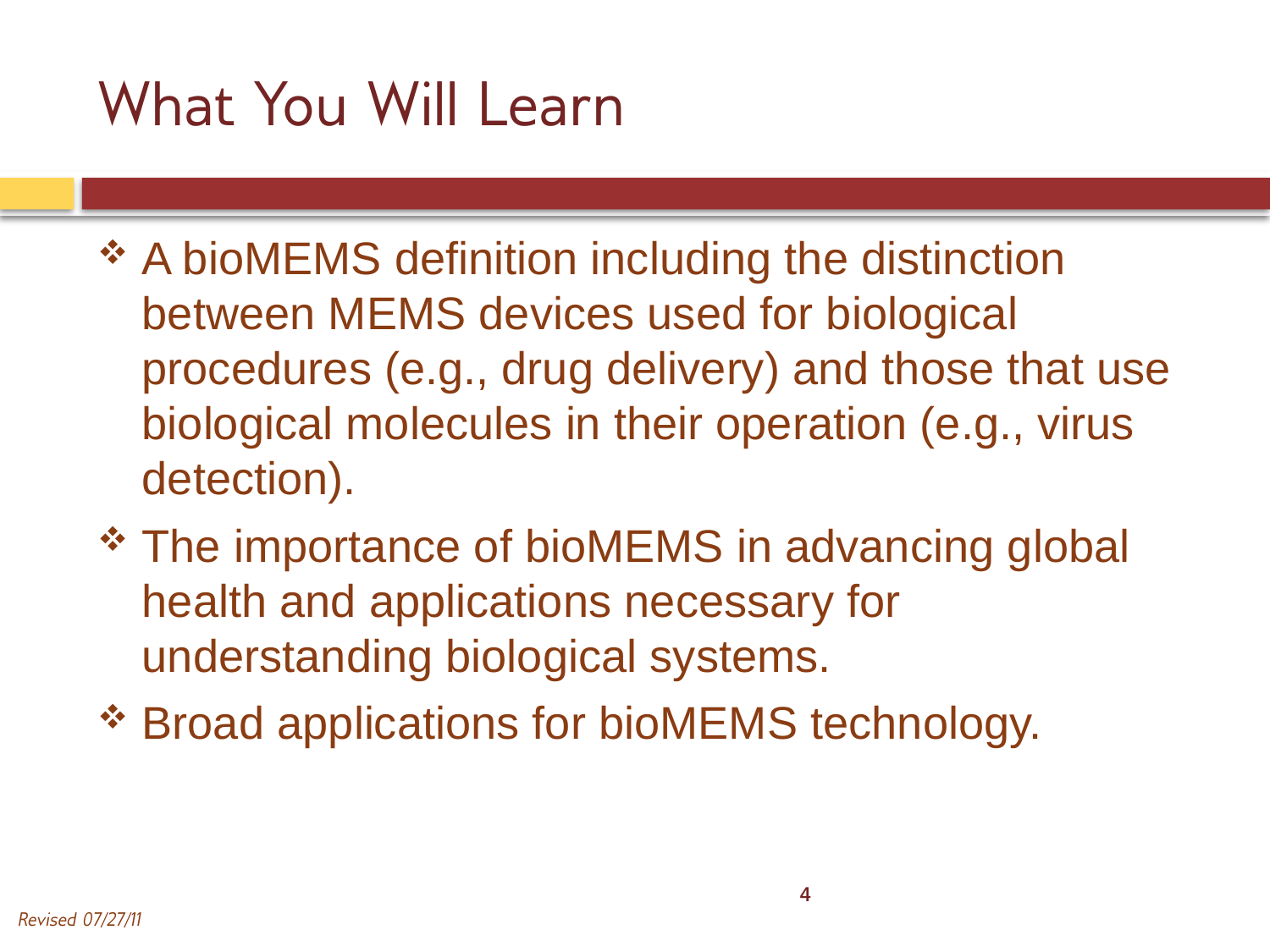

# What You Will Learn
A bioMEMS definition including the distinction between MEMS devices used for biological procedures (e.g., drug delivery) and those that use biological molecules in their operation (e.g., virus detection).
The importance of bioMEMS in advancing global health and applications necessary for understanding biological systems.
Broad applications for bioMEMS technology.